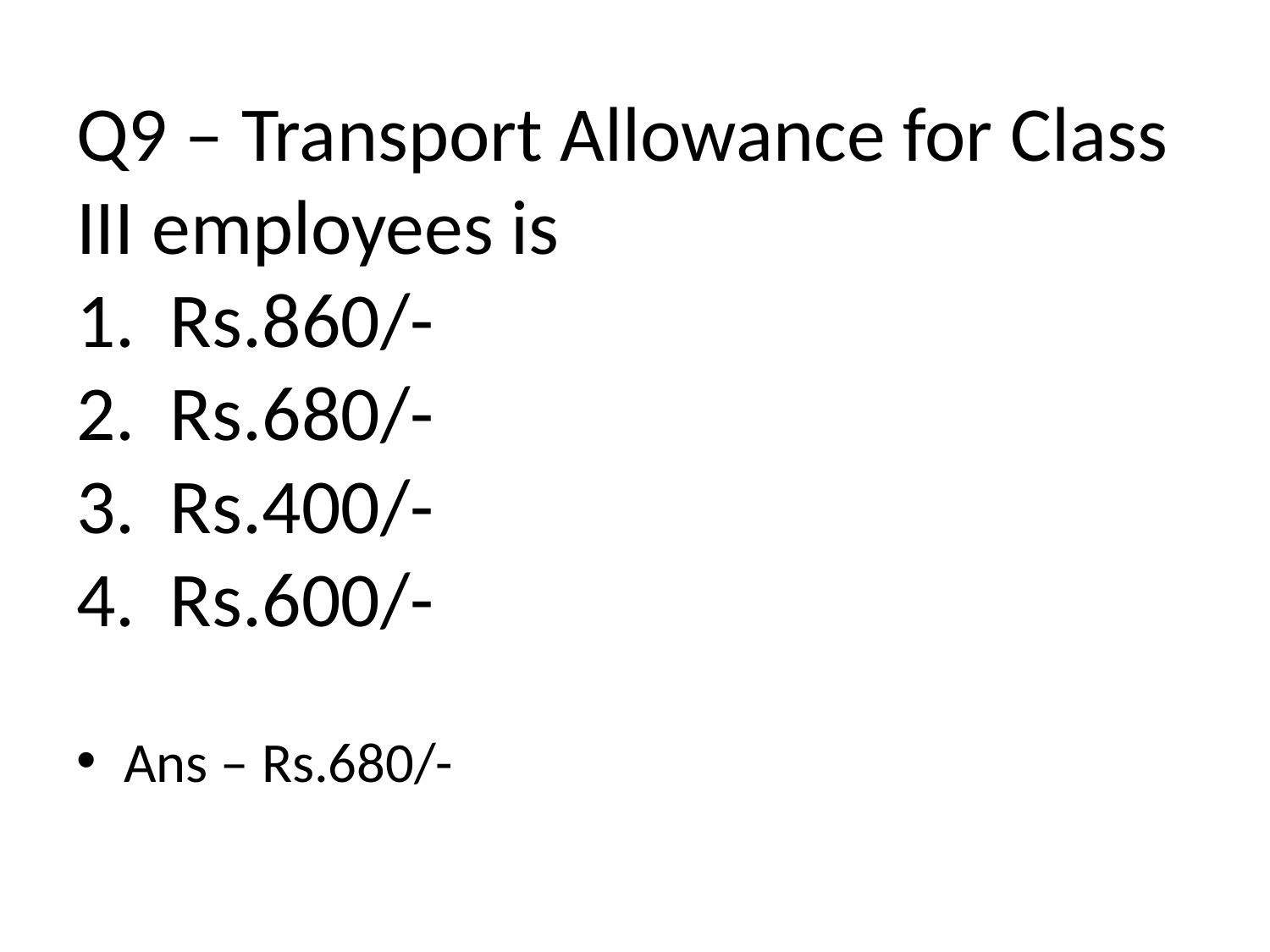

# Q9 – Transport Allowance for Class III employees is 1.  Rs.860/- 2.  Rs.680/- 3.  Rs.400/- 4.  Rs.600/-
Ans – Rs.680/-